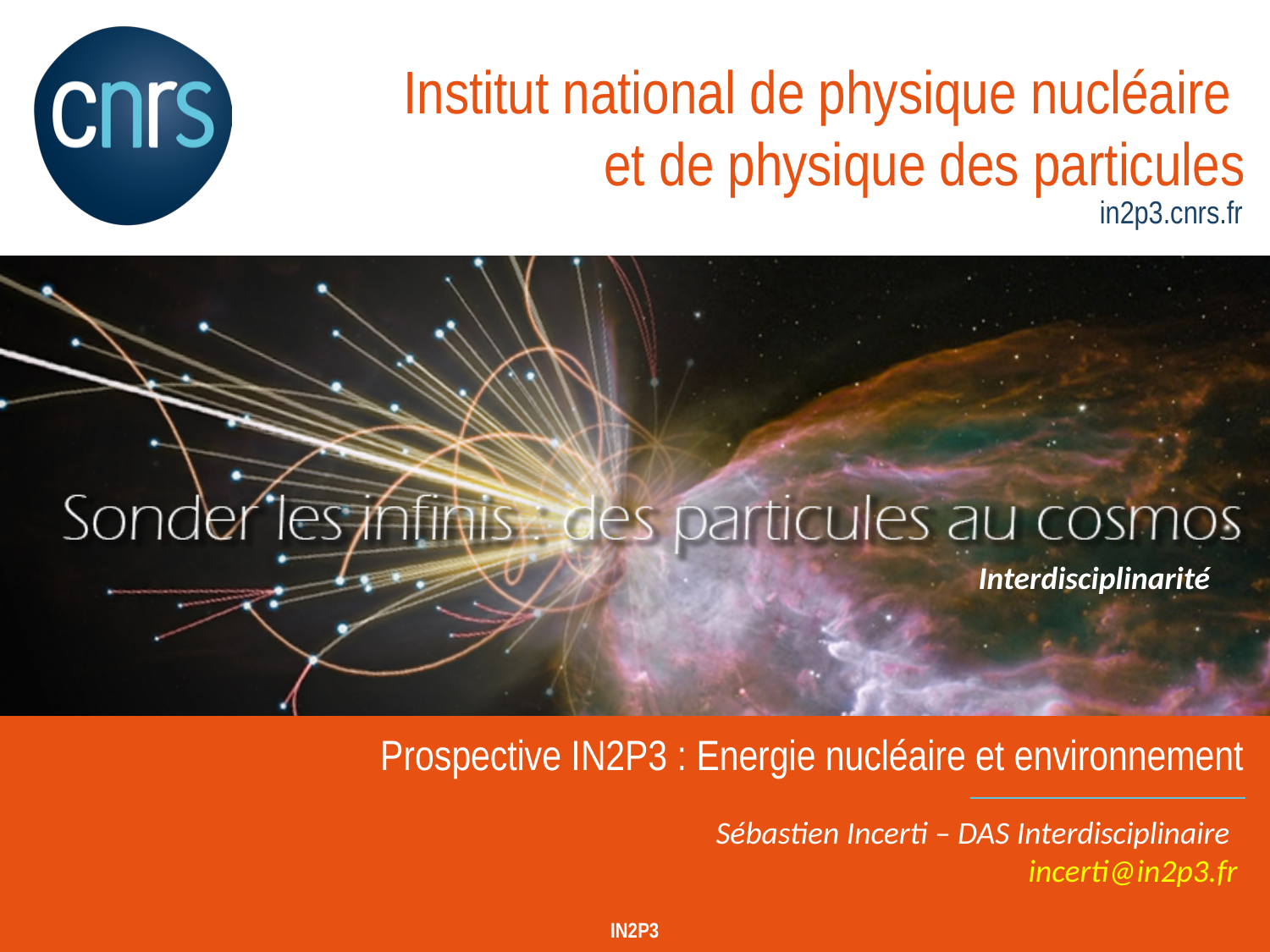

Interdisciplinarité
# Prospective IN2P3 : Energie nucléaire et environnement
IN2P3